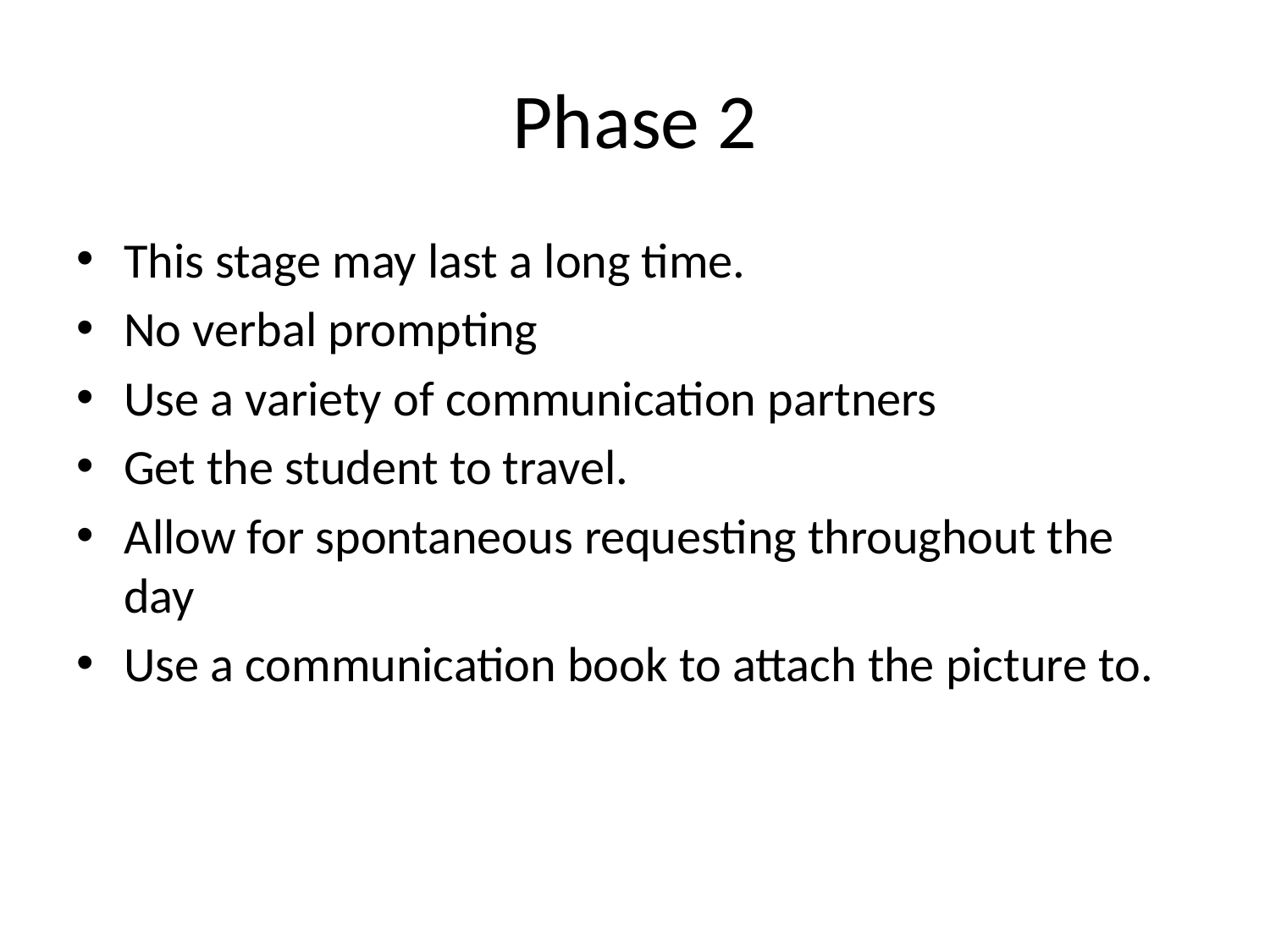

# Phase 2
This stage may last a long time.
No verbal prompting
Use a variety of communication partners
Get the student to travel.
Allow for spontaneous requesting throughout the day
Use a communication book to attach the picture to.